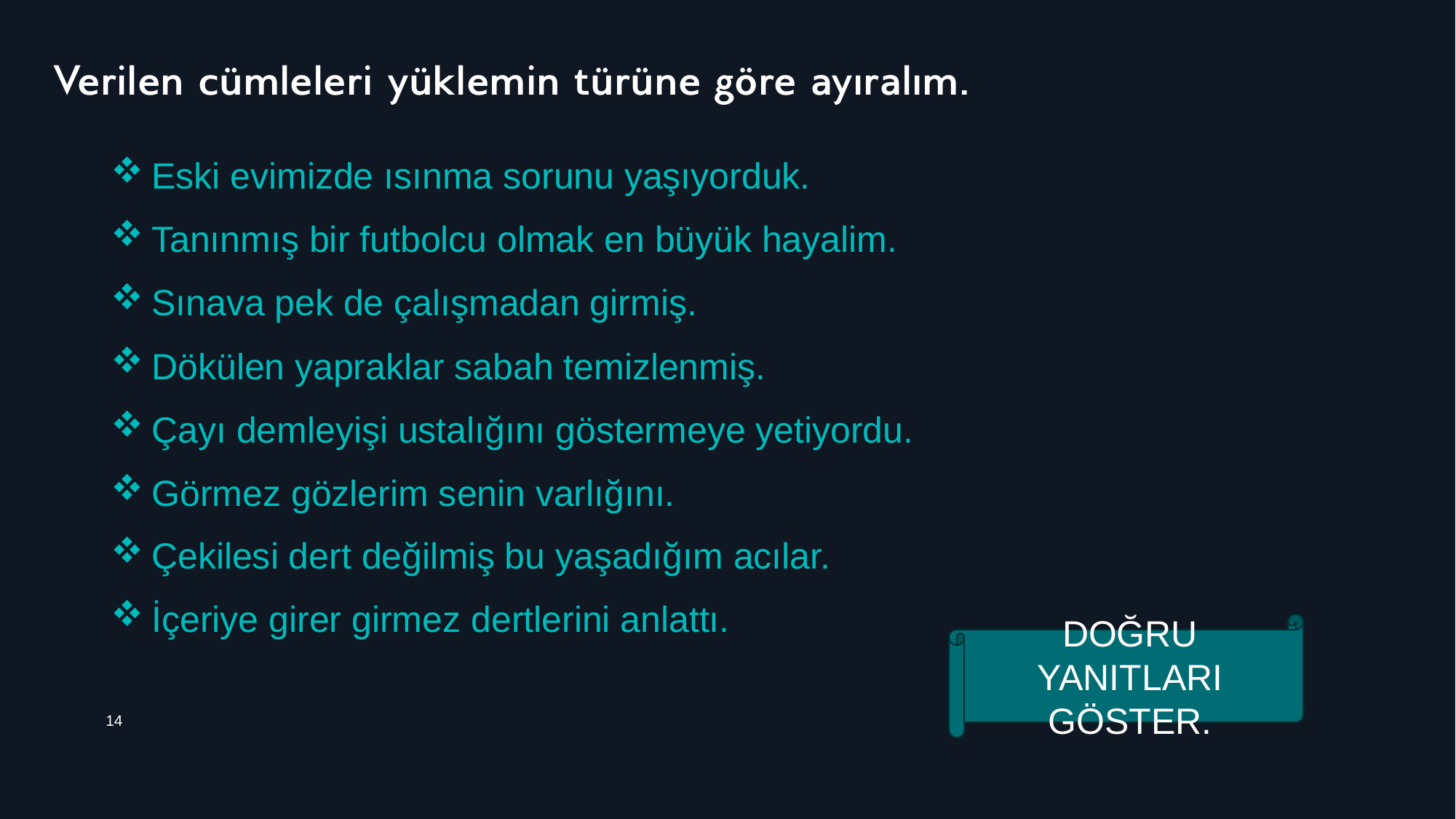

# Verilen cümleleri yüklemin türüne göre ayıralım.
Eski evimizde ısınma sorunu yaşıyorduk.
Tanınmış bir futbolcu olmak en büyük hayalim.
Sınava pek de çalışmadan girmiş.
Dökülen yapraklar sabah temizlenmiş.
Çayı demleyişi ustalığını göstermeye yetiyordu.
Görmez gözlerim senin varlığını.
Çekilesi dert değilmiş bu yaşadığım acılar.
İçeriye girer girmez dertlerini anlattı.
DOĞRU YANITLARI GÖSTER.
14